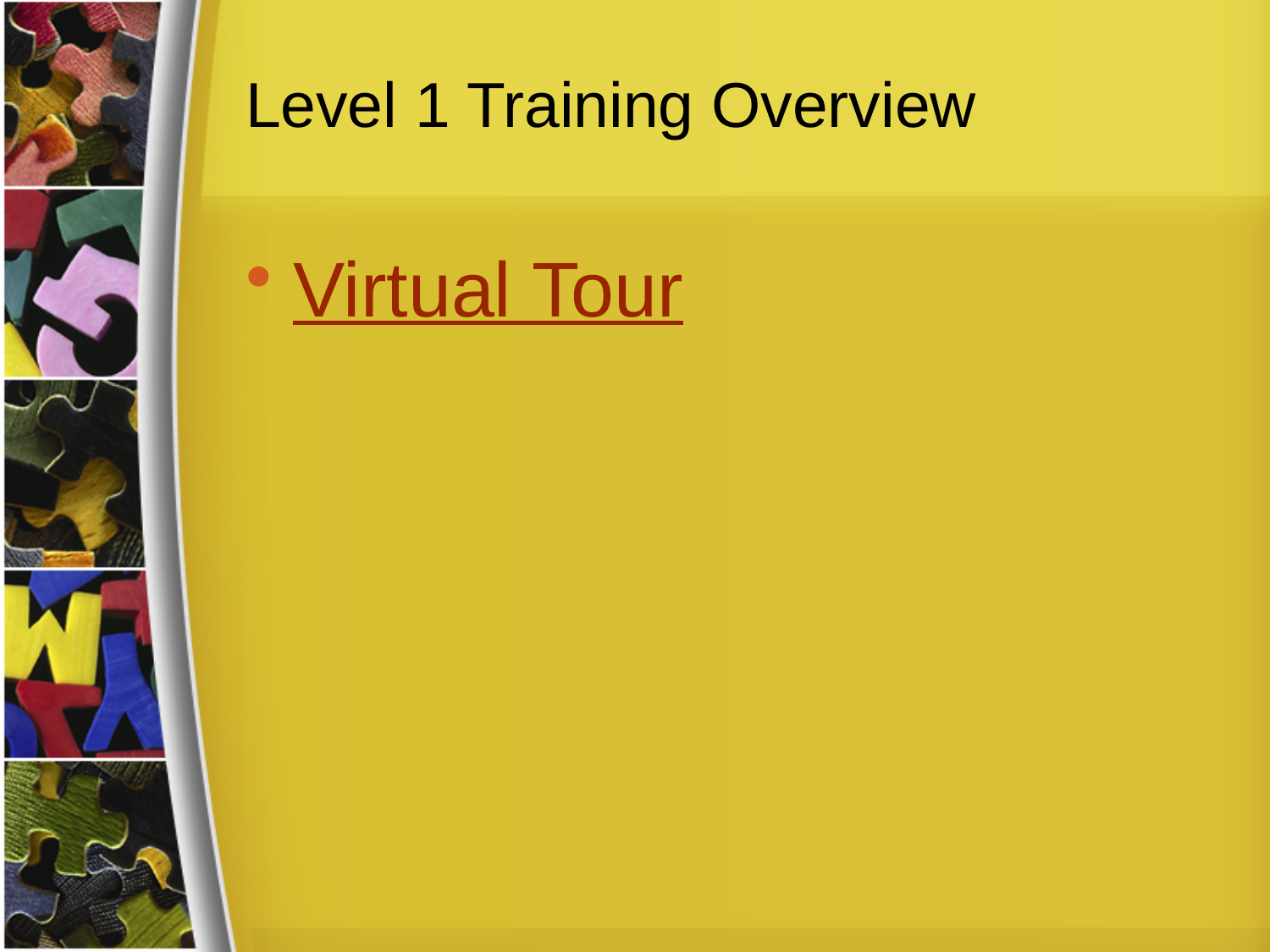

# Level 1 Training Overview
Virtual Tour